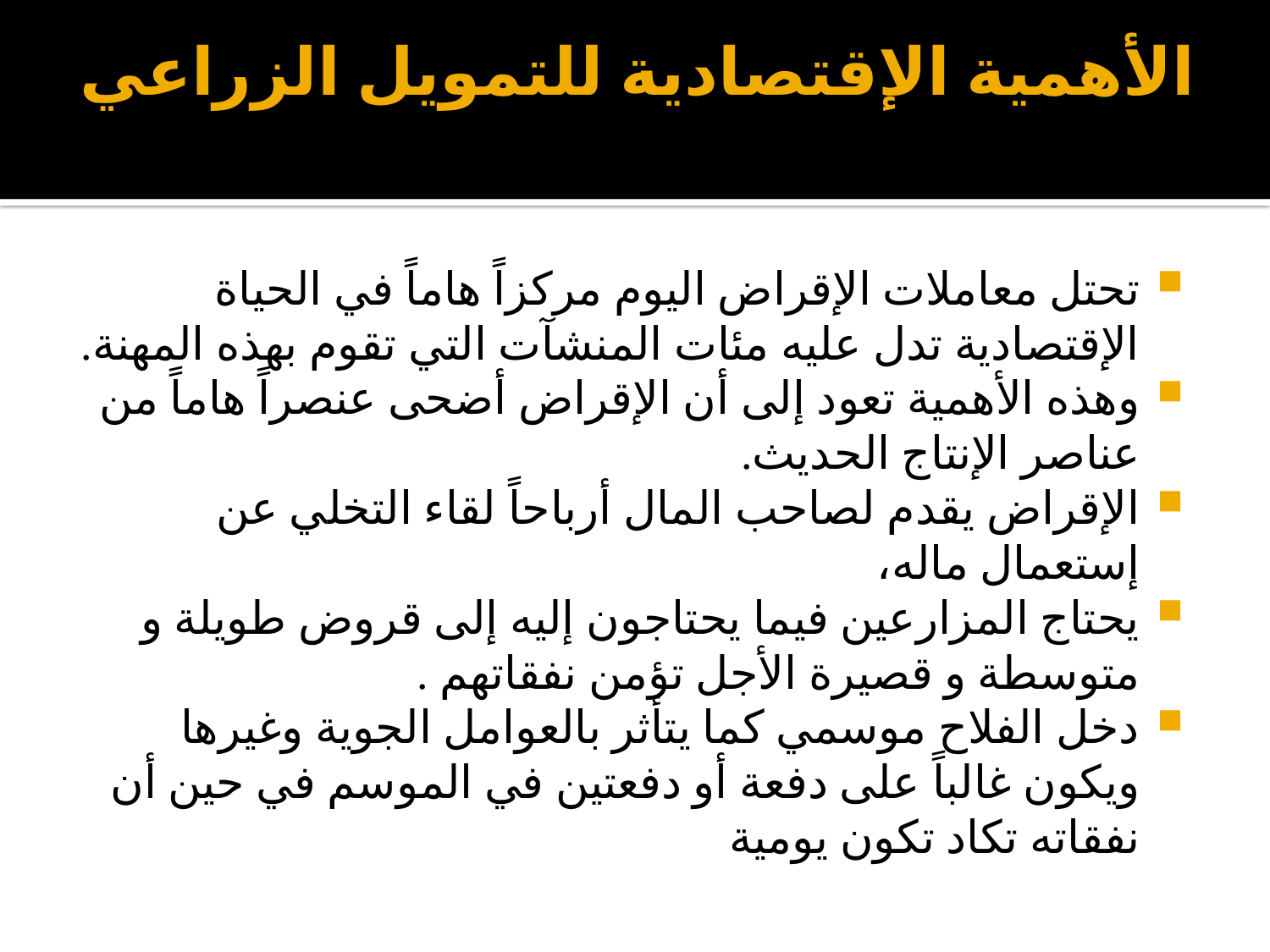

# الأهمية الإقتصادية للتمويل الزراعي
تحتل معاملات الإقراض اليوم مركزاً هاماً في الحياة الإقتصادية تدل عليه مئات المنشآت التي تقوم بهذه المهنة.
وهذه الأهمية تعود إلى أن الإقراض أضحى عنصراً هاماً من عناصر الإنتاج الحديث.
الإقراض يقدم لصاحب المال أرباحاً لقاء التخلي عن إستعمال ماله،
يحتاج المزارعين فيما يحتاجون إليه إلى قروض طويلة و متوسطة و قصيرة الأجل تؤمن نفقاتهم .
دخل الفلاح موسمي كما يتأثر بالعوامل الجوية وغيرها ويكون غالباً على دفعة أو دفعتين في الموسم في حين أن نفقاته تكاد تكون يومية